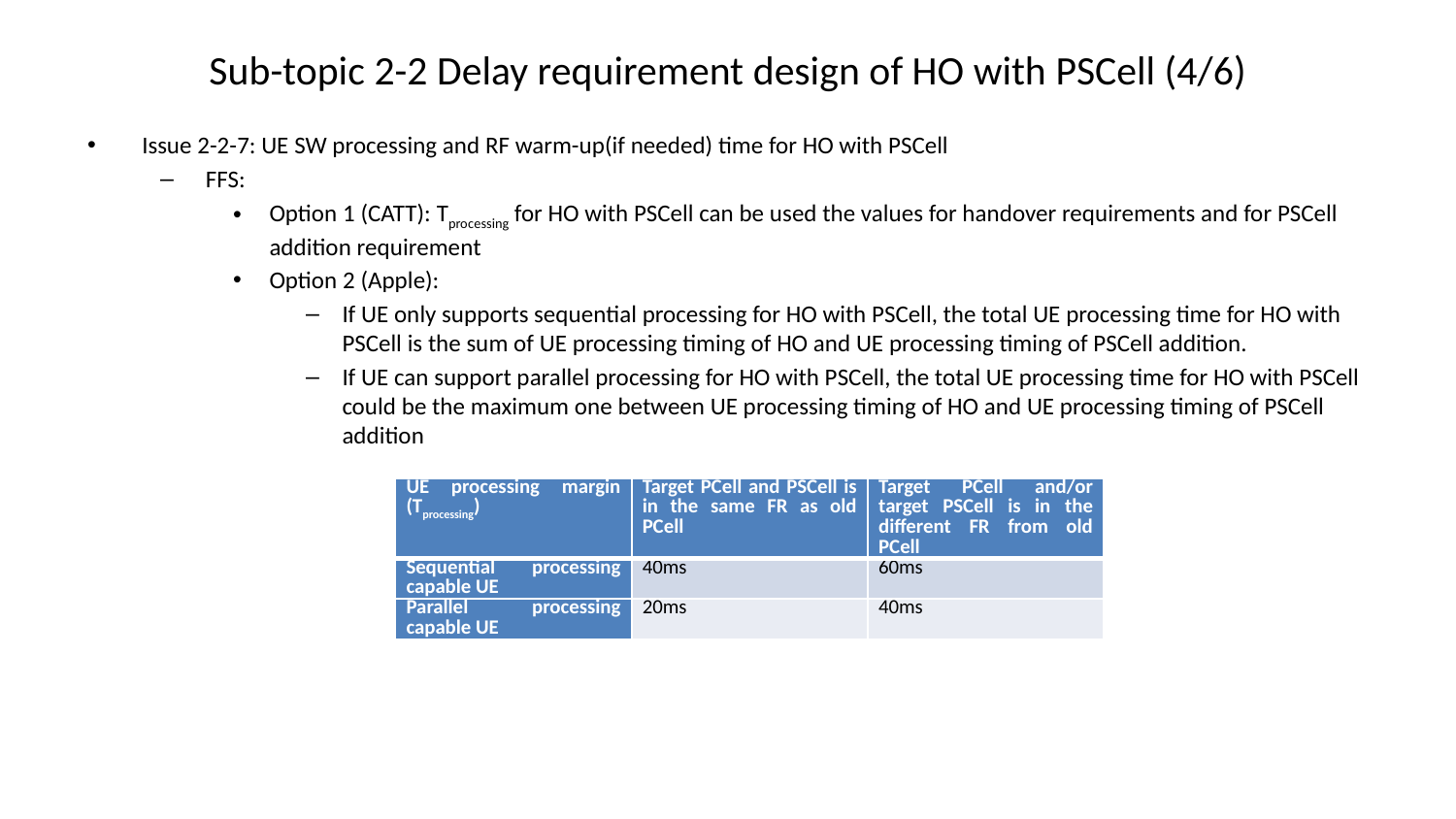

# Sub-topic 2-2 Delay requirement design of HO with PSCell (4/6)
Issue 2-2-7: UE SW processing and RF warm-up(if needed) time for HO with PSCell
FFS:
Option 1 (CATT): Tprocessing for HO with PSCell can be used the values for handover requirements and for PSCell addition requirement
Option 2 (Apple):
If UE only supports sequential processing for HO with PSCell, the total UE processing time for HO with PSCell is the sum of UE processing timing of HO and UE processing timing of PSCell addition.
If UE can support parallel processing for HO with PSCell, the total UE processing time for HO with PSCell could be the maximum one between UE processing timing of HO and UE processing timing of PSCell addition

| UE processing margin (Tprocessing) | Target PCell and PSCell is in the same FR as old PCell | Target PCell and/or target PSCell is in the different FR from old PCell |
| --- | --- | --- |
| Sequential processing capable UE | 40ms | 60ms |
| Parallel processing capable UE | 20ms | 40ms |